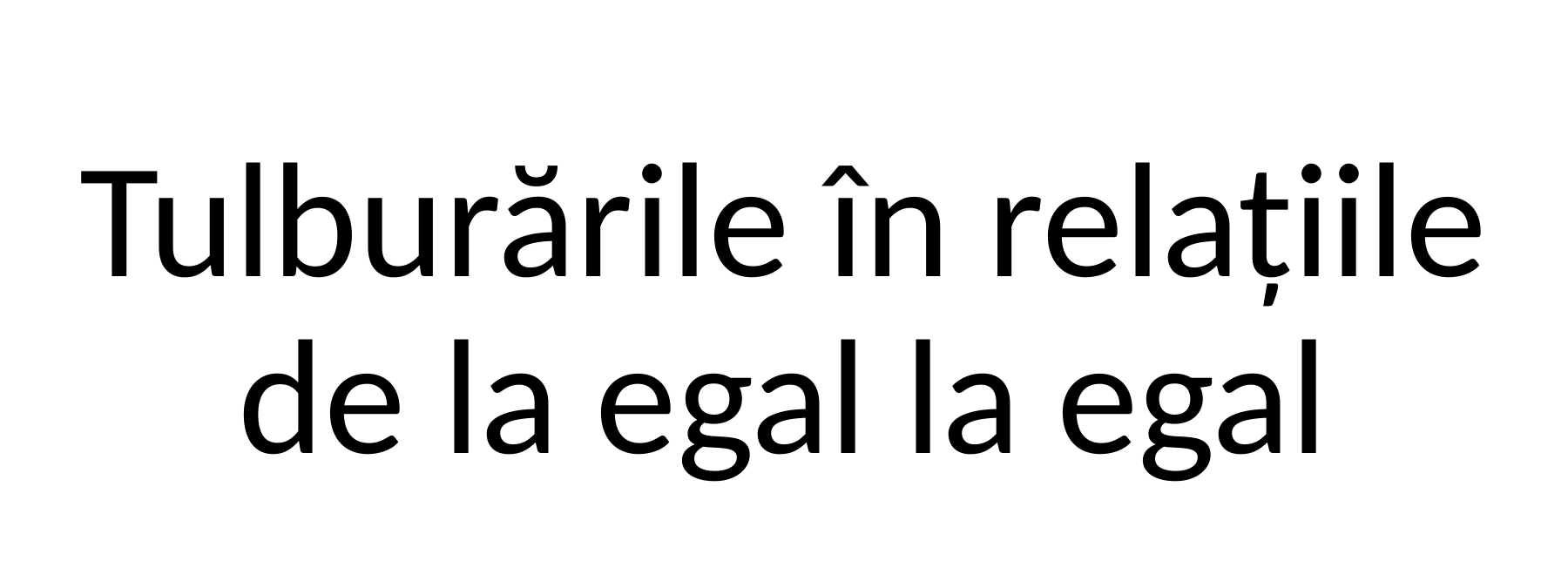

Tulburările în relațiile de la egal la egal